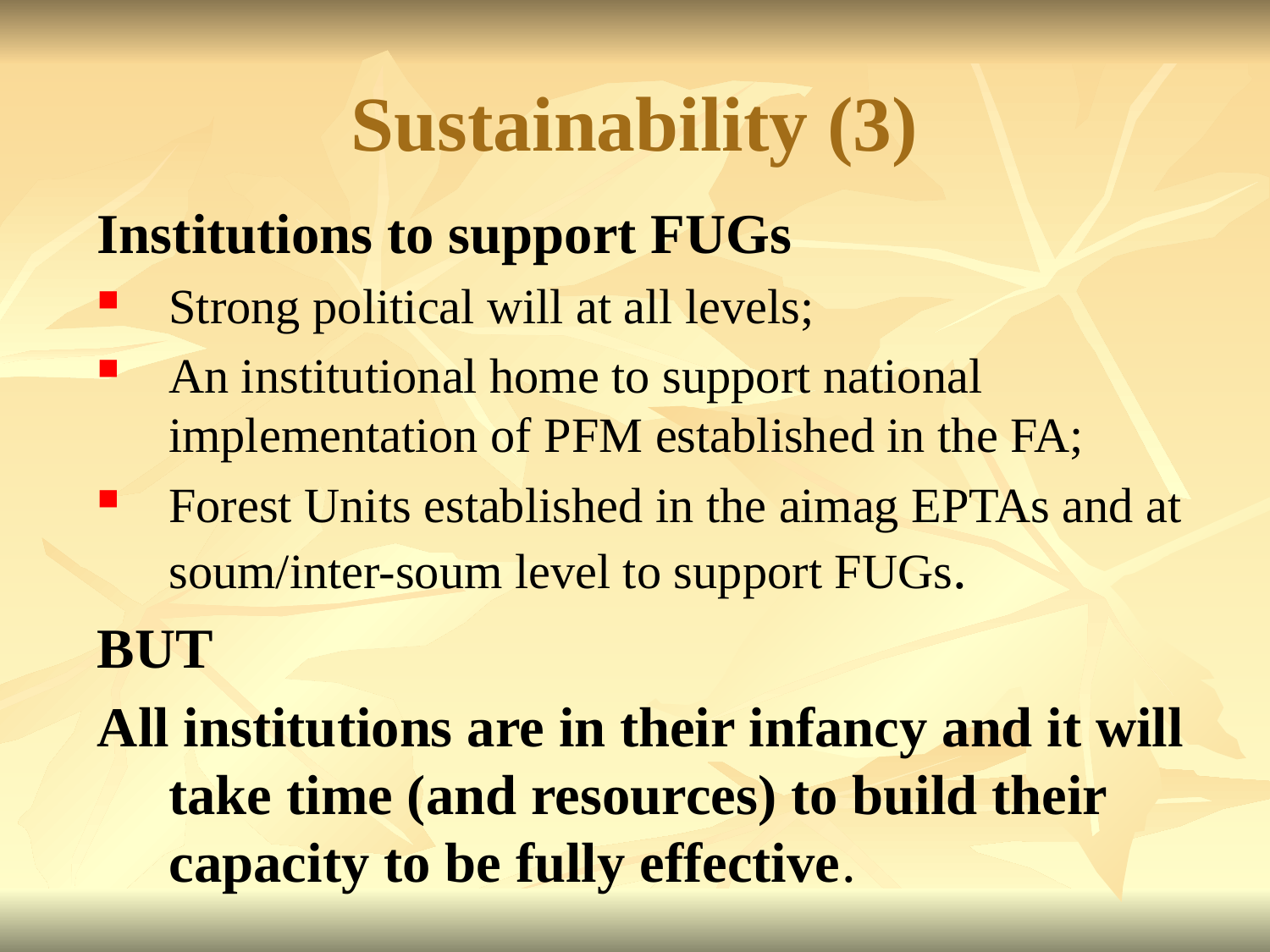

# Sustainability (3)
Institutions to support FUGs
Strong political will at all levels;
An institutional home to support national implementation of PFM established in the FA;
Forest Units established in the aimag EPTAs and at soum/inter-soum level to support FUGs.
BUT
All institutions are in their infancy and it will take time (and resources) to build their capacity to be fully effective.